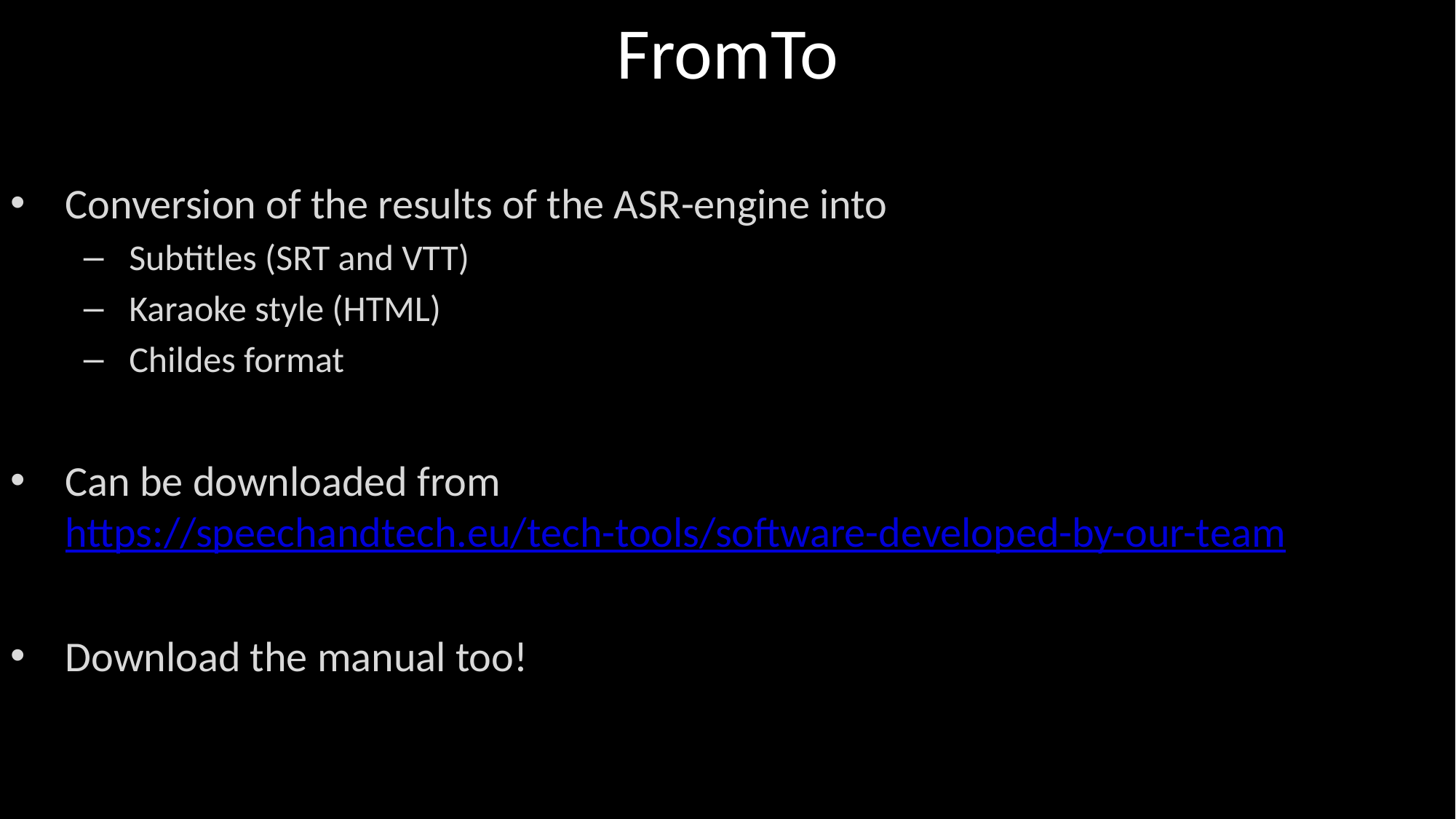

# FromTo
Conversion of the results of the ASR-engine into
Subtitles (SRT and VTT)
Karaoke style (HTML)
Childes format

Can be downloaded from
https://speechandtech.eu/tech-tools/software-developed-by-our-team

Download the manual too!